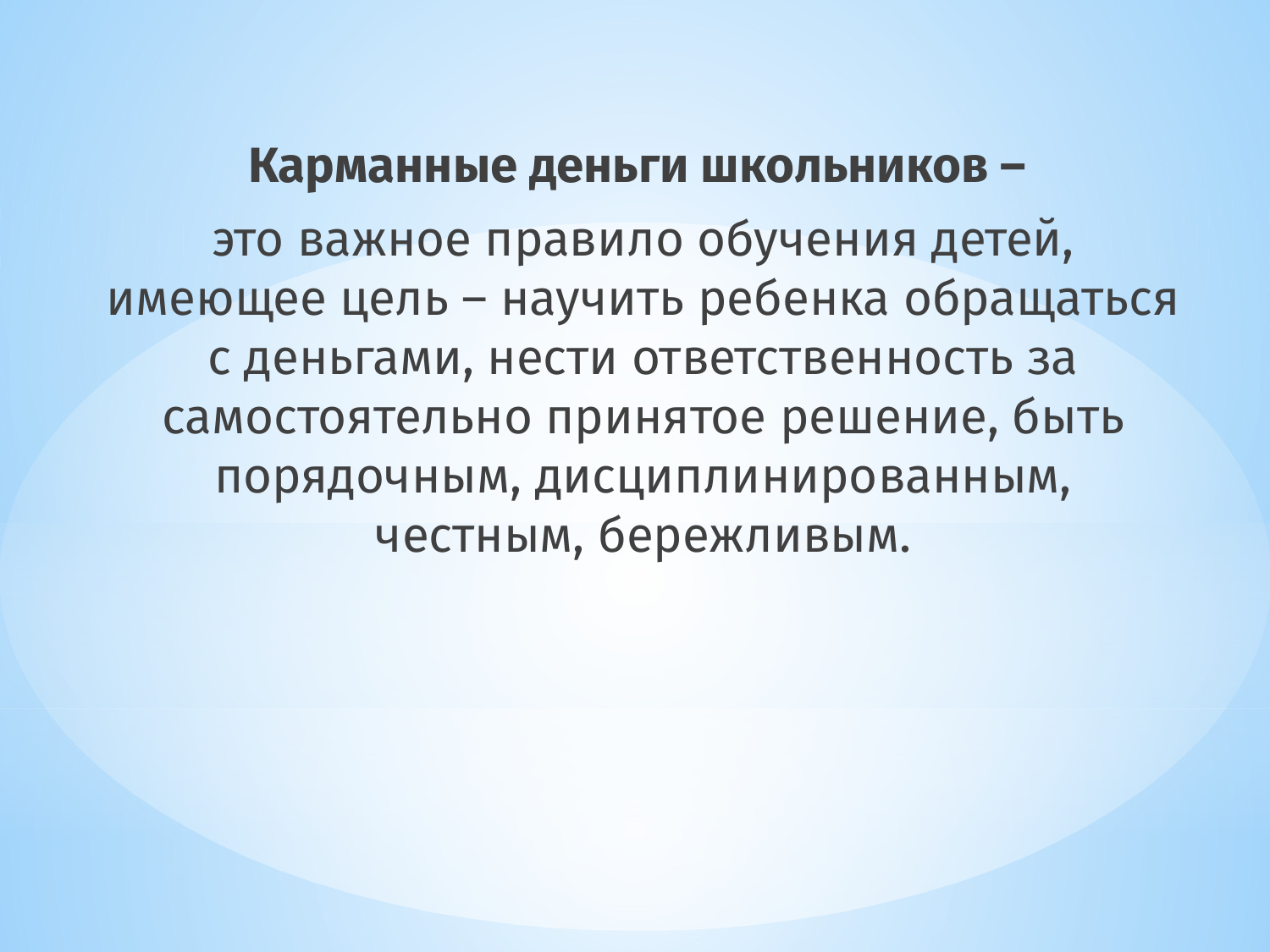

Карманные деньги школьников –
это важное правило обучения детей, имеющее цель – научить ребенка обращаться с деньгами, нести ответственность за самостоятельно принятое решение, быть порядочным, дисциплинированным, честным, бережливым.